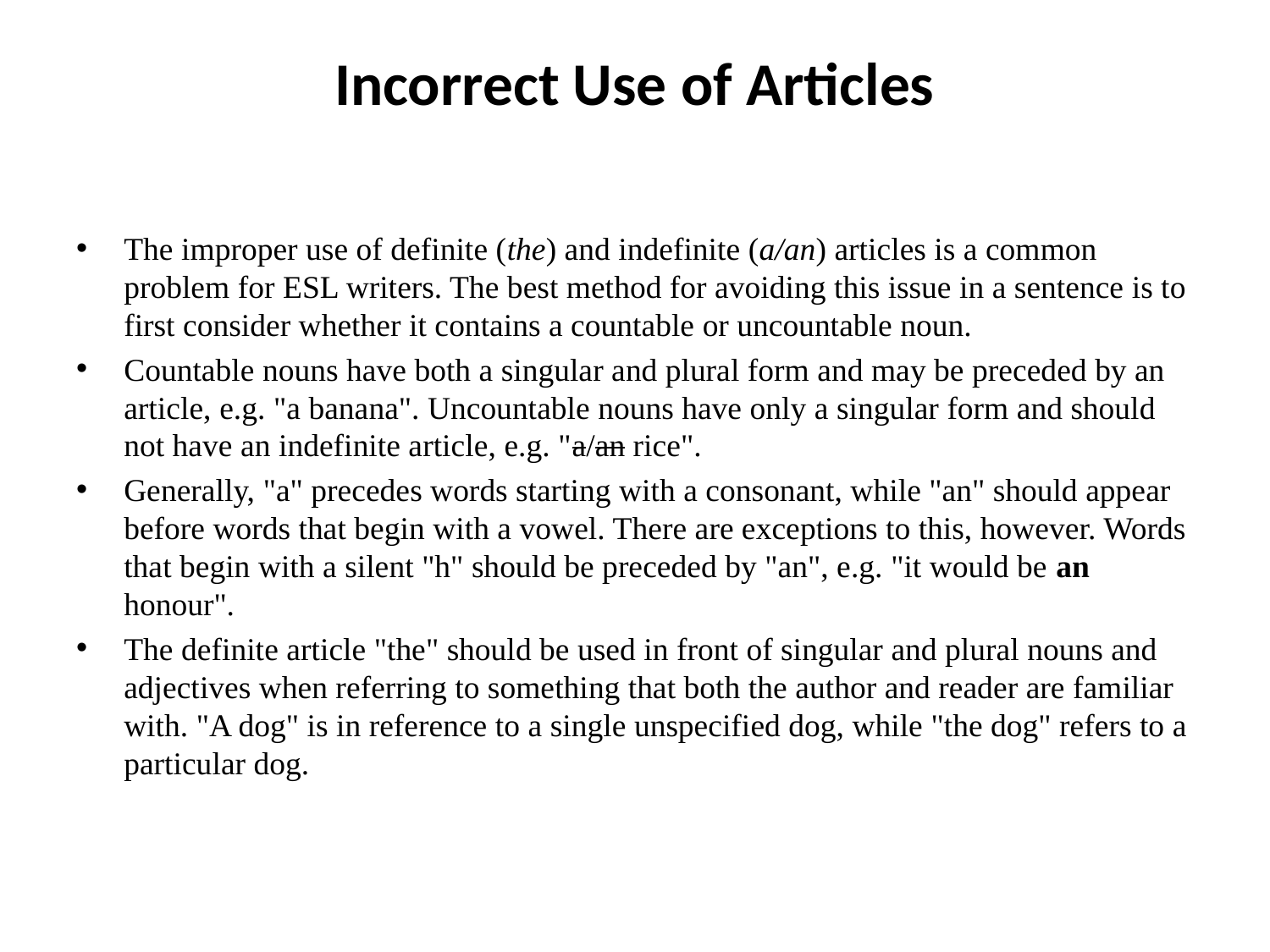

# Incorrect Use of Articles
The improper use of definite (the) and indefinite (a/an) articles is a common problem for ESL writers. The best method for avoiding this issue in a sentence is to first consider whether it contains a countable or uncountable noun.
Countable nouns have both a singular and plural form and may be preceded by an article, e.g. "a banana". Uncountable nouns have only a singular form and should not have an indefinite article, e.g. "a/an rice".
Generally, "a" precedes words starting with a consonant, while "an" should appear before words that begin with a vowel. There are exceptions to this, however. Words that begin with a silent "h" should be preceded by "an", e.g. "it would be an honour".
The definite article "the" should be used in front of singular and plural nouns and adjectives when referring to something that both the author and reader are familiar with. "A dog" is in reference to a single unspecified dog, while "the dog" refers to a particular dog.